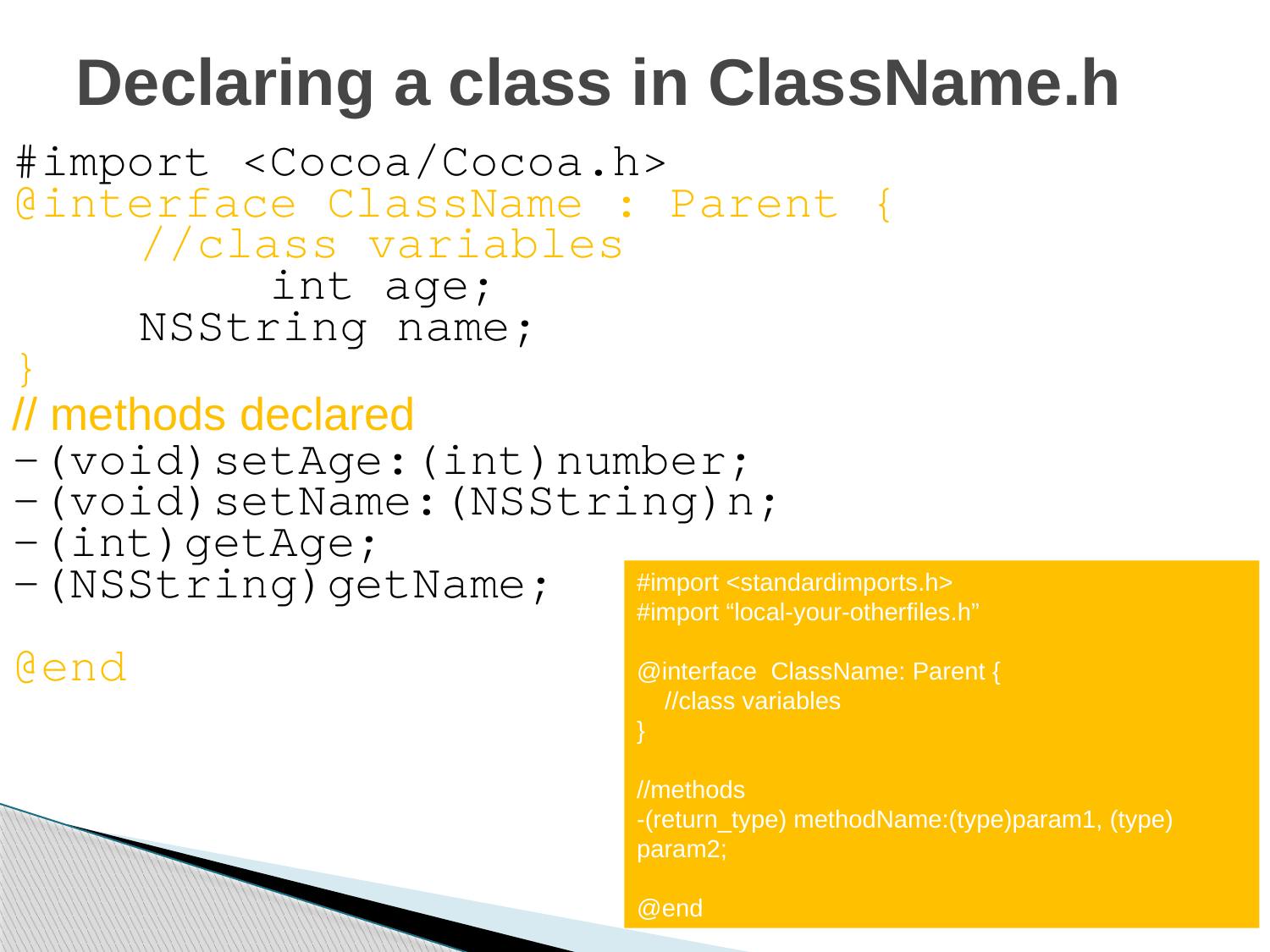

# Declaring a class in ClassName.h
#import <Cocoa/Cocoa.h>
@interface ClassName : Parent {
	//class variables
         int age;
	NSString name;
}
// methods declared
-(void)setAge:(int)number;
-(void)setName:(NSString)n;
-(int)getAge;
-(NSString)getName;

@end

#import <standardimports.h>
#import “local-your-otherfiles.h”
@interface  ClassName: Parent {
    //class variables
}

//methods
-(return_type) methodName:(type)param1, (type) param2;

@end